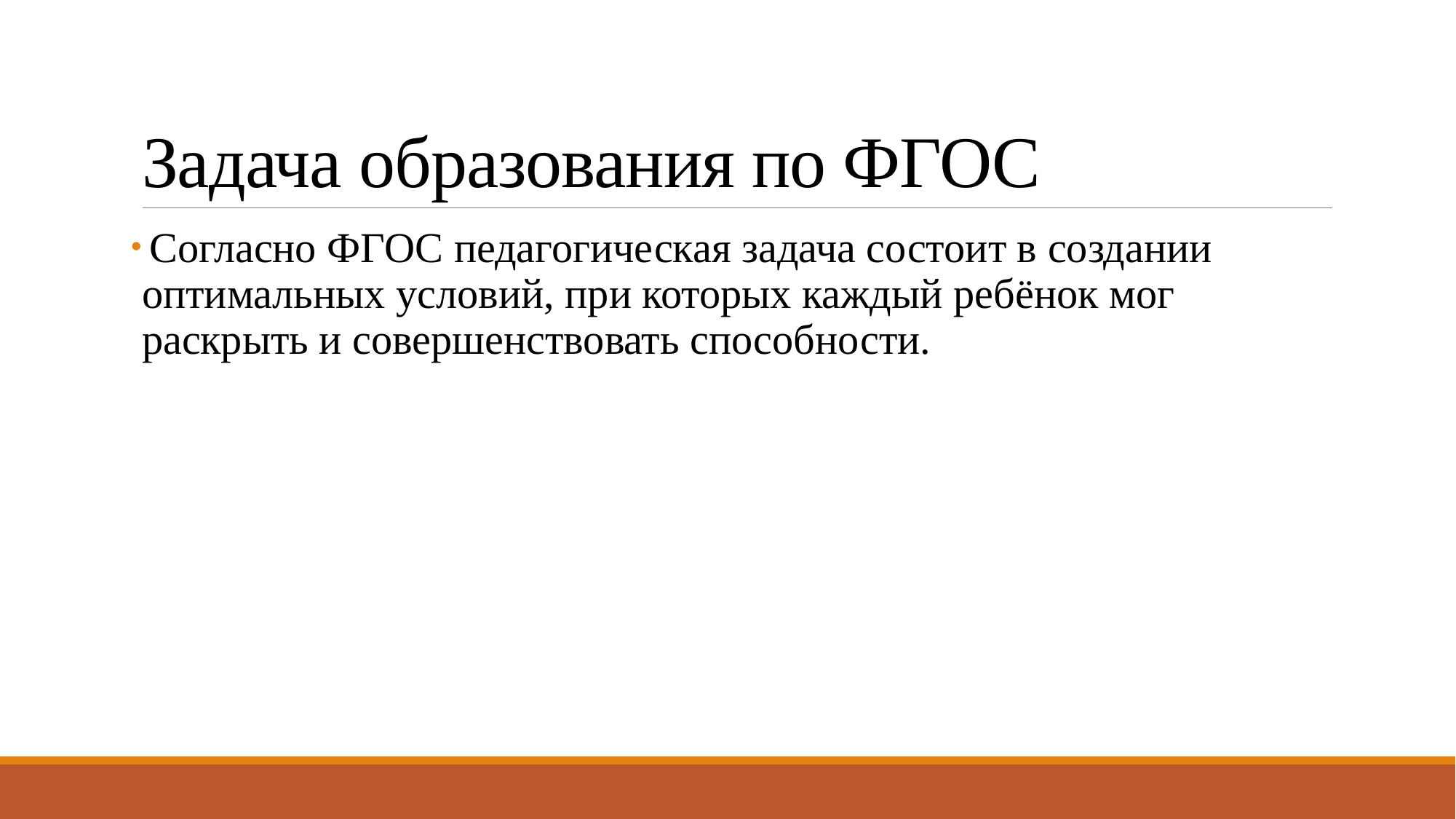

# Задача образования по ФГОС
 Согласно ФГОС педагогическая задача состоит в создании оптимальных условий, при которых каждый ребёнок мог раскрыть и совершенствовать способности.